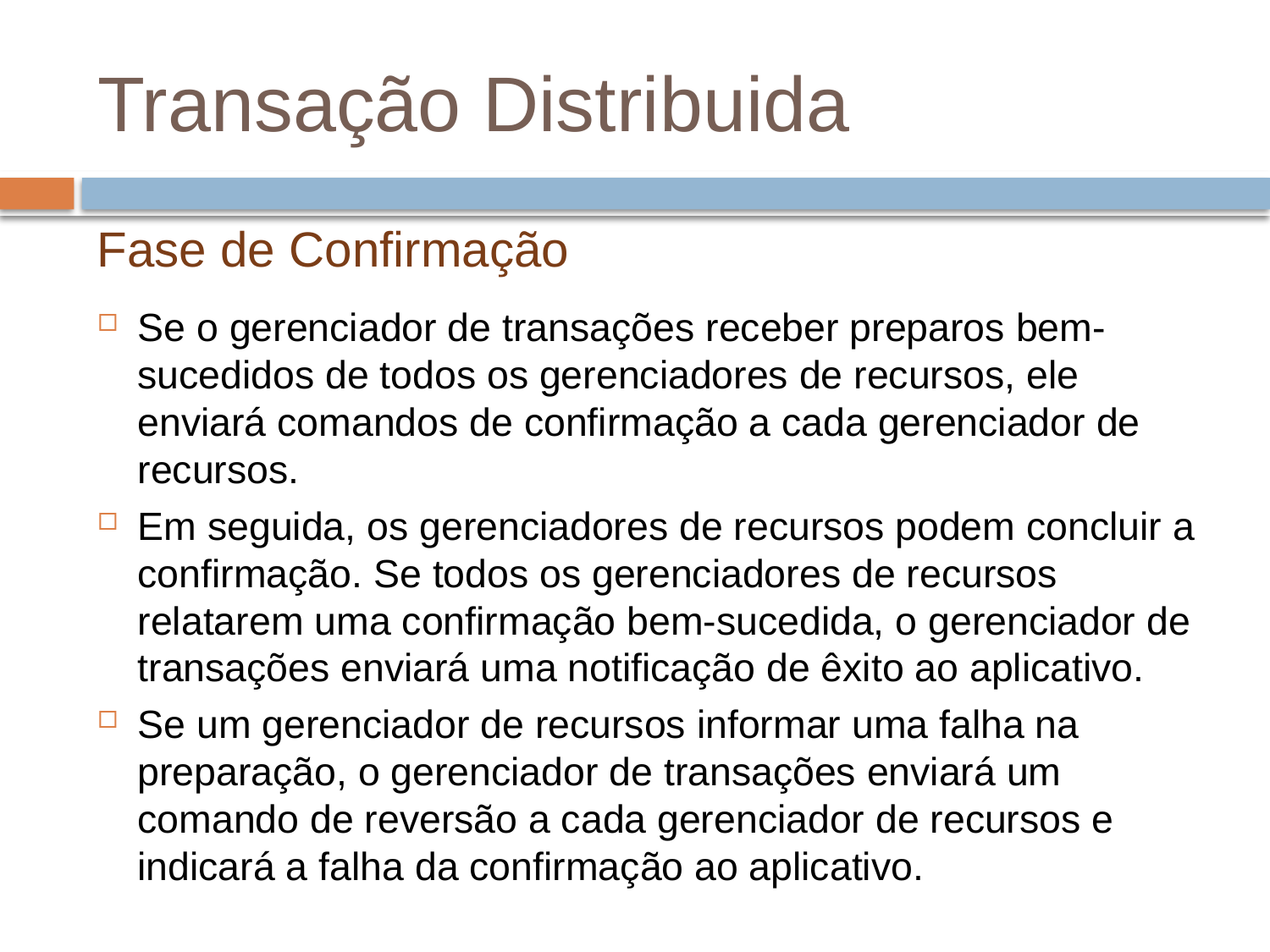

# Transação Distribuida
Fase de Confirmação
Se o gerenciador de transações receber preparos bem-sucedidos de todos os gerenciadores de recursos, ele enviará comandos de confirmação a cada gerenciador de recursos.
Em seguida, os gerenciadores de recursos podem concluir a confirmação. Se todos os gerenciadores de recursos relatarem uma confirmação bem-sucedida, o gerenciador de transações enviará uma notificação de êxito ao aplicativo.
Se um gerenciador de recursos informar uma falha na preparação, o gerenciador de transações enviará um comando de reversão a cada gerenciador de recursos e indicará a falha da confirmação ao aplicativo.